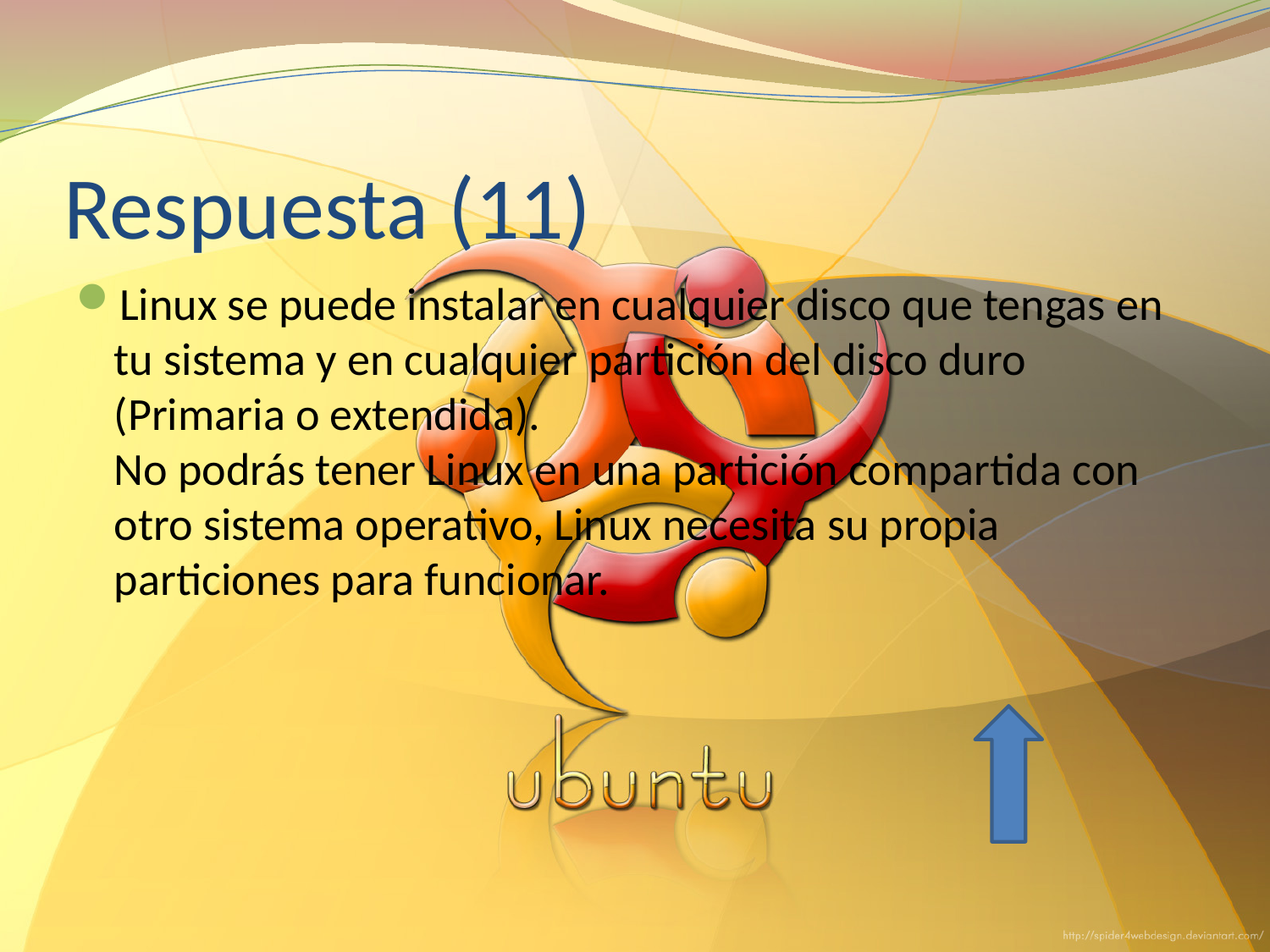

# Respuesta (11)
Linux se puede instalar en cualquier disco que tengas en tu sistema y en cualquier partición del disco duro (Primaria o extendida).
No podrás tener Linux en una partición compartida con otro sistema operativo, Linux necesita su propia particiones para funcionar.